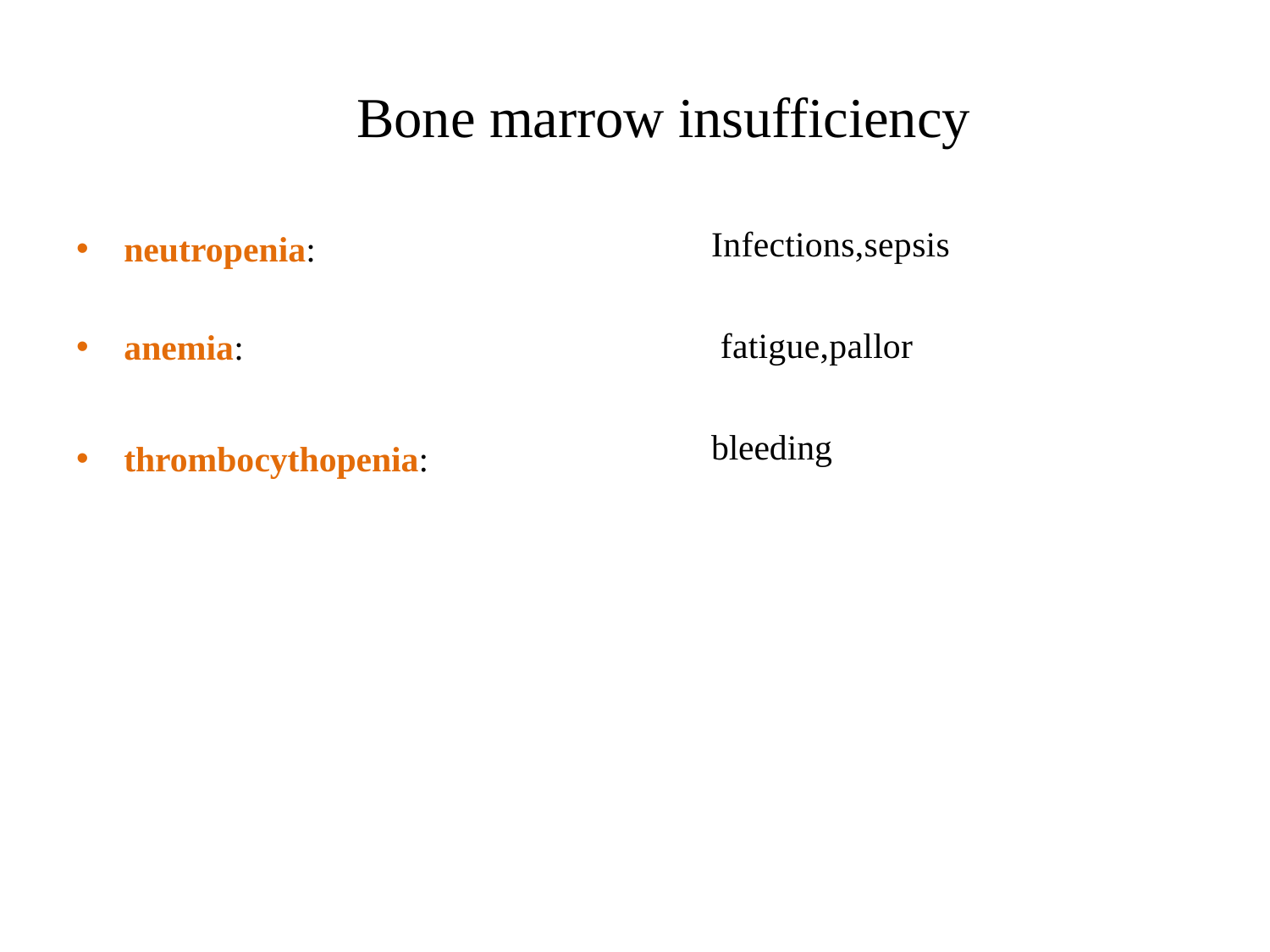

# Bone marrow insufficiency
Infections,sepsis

 fatigue,pallor

bleeding
neutropenia:

аnemia:

thrombocythopenia: